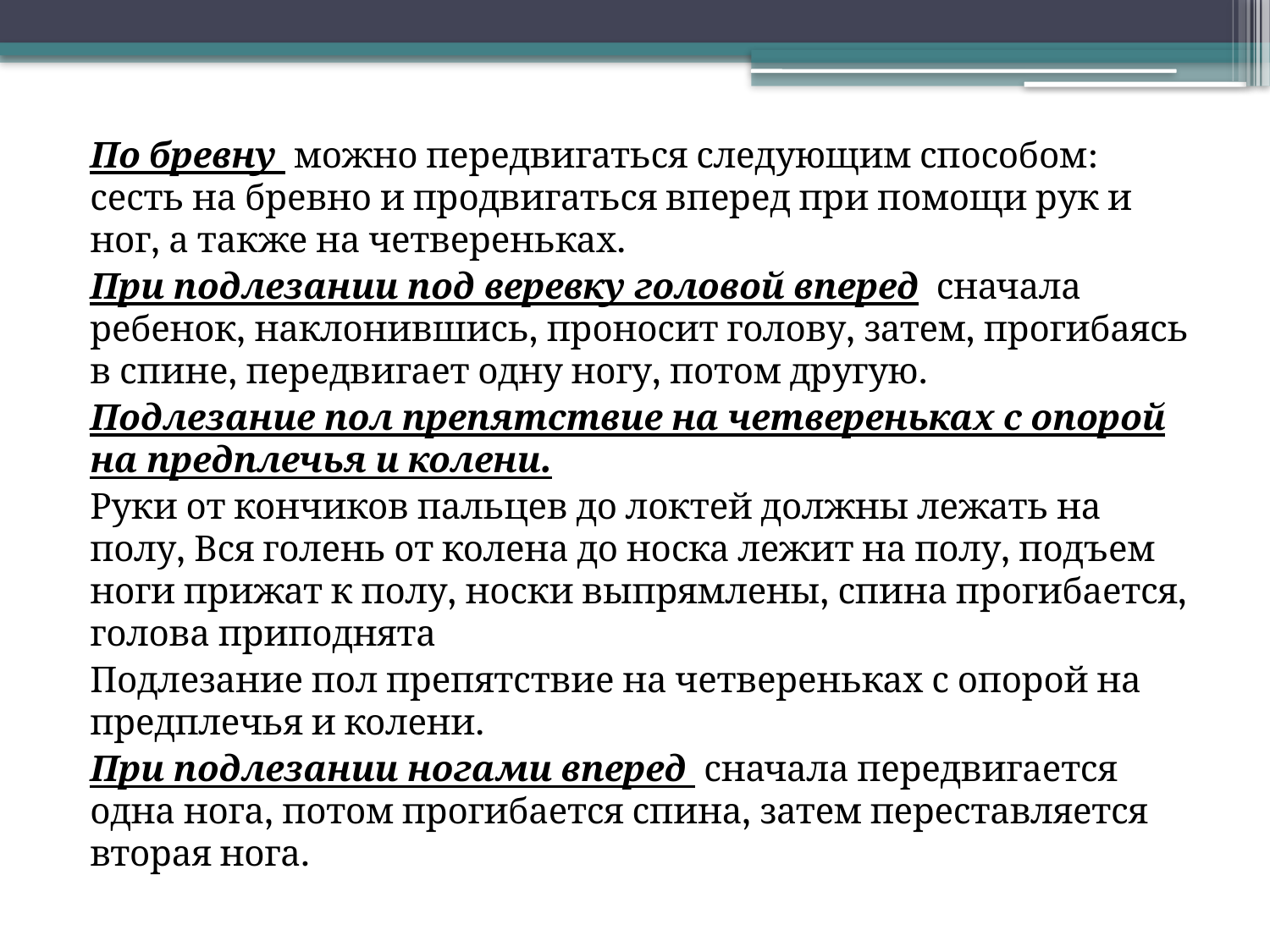

По бревну  можно передвигаться следующим способом: сесть на бревно и продвигаться вперед при помощи рук и ног, а также на четвереньках.
При подлезании под веревку головой вперед  сначала ребенок, наклонившись, проносит голову, затем, прогибаясь в спине, передвигает одну ногу, потом другую.
Подлезание пол препятствие на четвереньках с опорой на предплечья и колени.
Руки от кончиков пальцев до локтей должны лежать на полу, Вся голень от колена до носка лежит на полу, подъем ноги прижат к полу, носки выпрямлены, спина прогибается, голова приподнята
Подлезание пол препятствие на четвереньках с опорой на предплечья и колени.
При подлезании ногами вперед  сначала передвигается одна нога, потом прогибается спина, затем переставляется вторая нога.